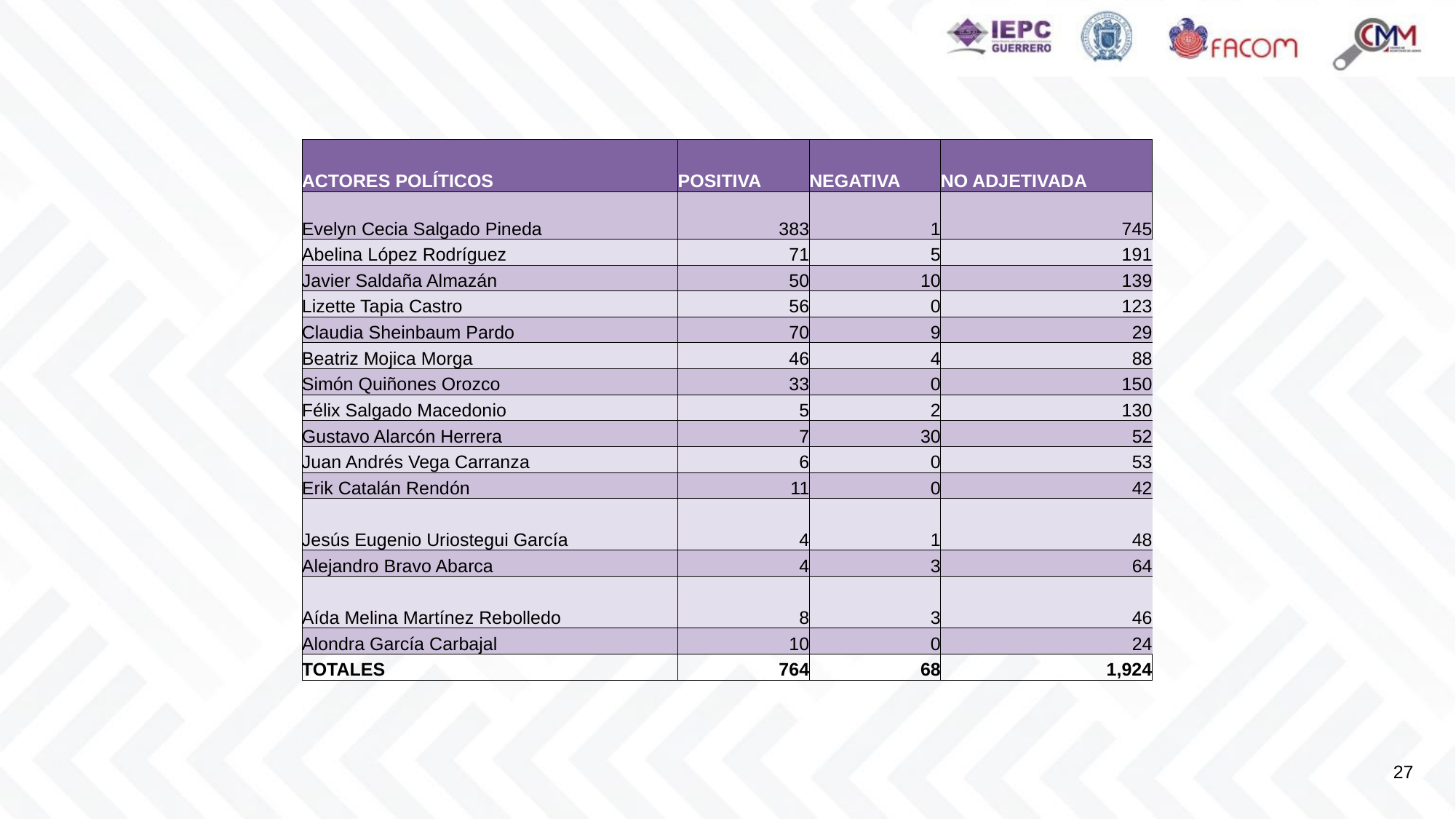

| ACTORES POLÍTICOS | POSITIVA | NEGATIVA | NO ADJETIVADA |
| --- | --- | --- | --- |
| Evelyn Cecia Salgado Pineda | 383 | 1 | 745 |
| Abelina López Rodríguez | 71 | 5 | 191 |
| Javier Saldaña Almazán | 50 | 10 | 139 |
| Lizette Tapia Castro | 56 | 0 | 123 |
| Claudia Sheinbaum Pardo | 70 | 9 | 29 |
| Beatriz Mojica Morga | 46 | 4 | 88 |
| Simón Quiñones Orozco | 33 | 0 | 150 |
| Félix Salgado Macedonio | 5 | 2 | 130 |
| Gustavo Alarcón Herrera | 7 | 30 | 52 |
| Juan Andrés Vega Carranza | 6 | 0 | 53 |
| Erik Catalán Rendón | 11 | 0 | 42 |
| Jesús Eugenio Uriostegui García | 4 | 1 | 48 |
| Alejandro Bravo Abarca | 4 | 3 | 64 |
| Aída Melina Martínez Rebolledo | 8 | 3 | 46 |
| Alondra García Carbajal | 10 | 0 | 24 |
| TOTALES | 764 | 68 | 1,924 |
27